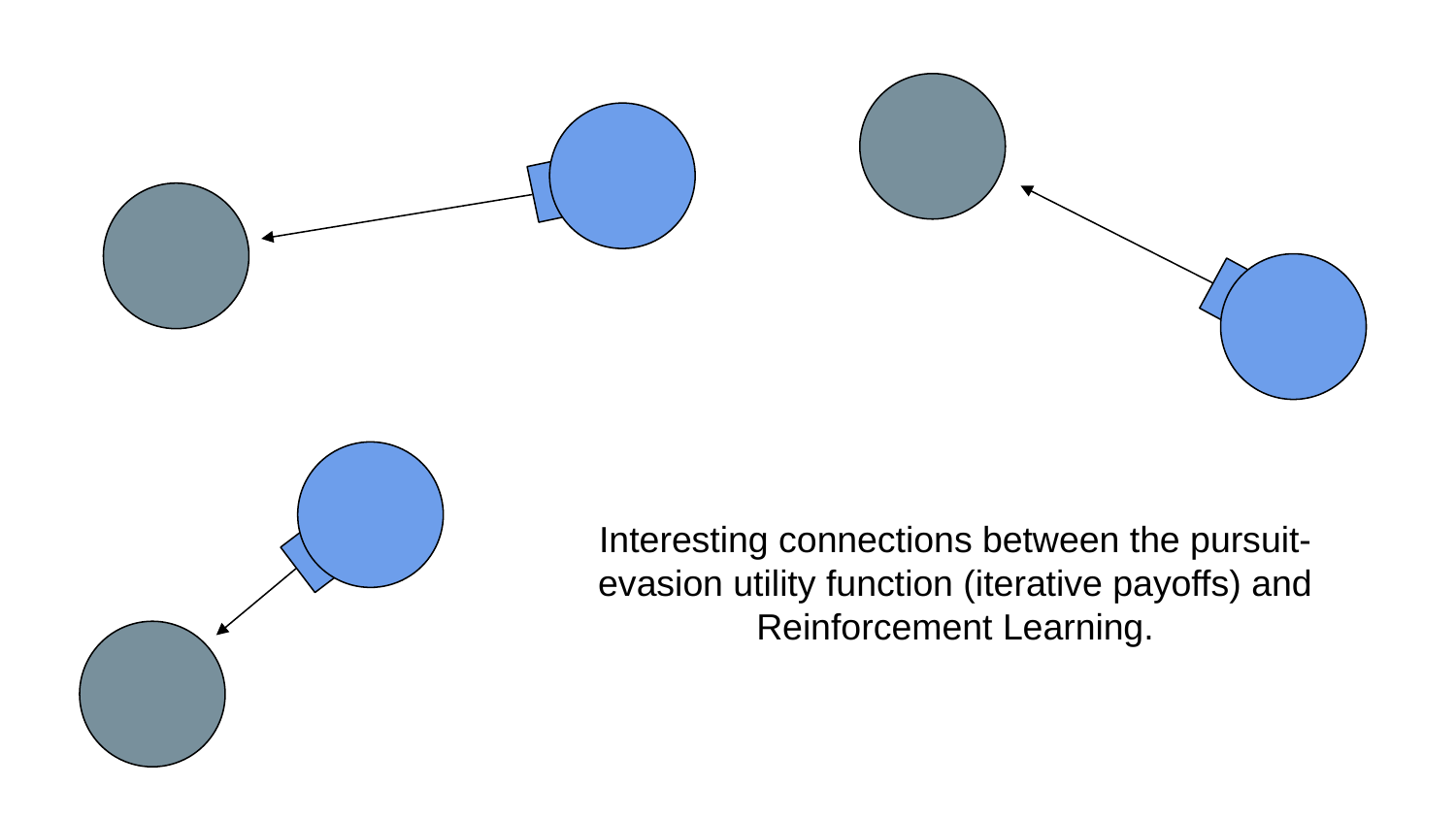

Interesting connections between the pursuit- evasion utility function (iterative payoffs) and Reinforcement Learning.